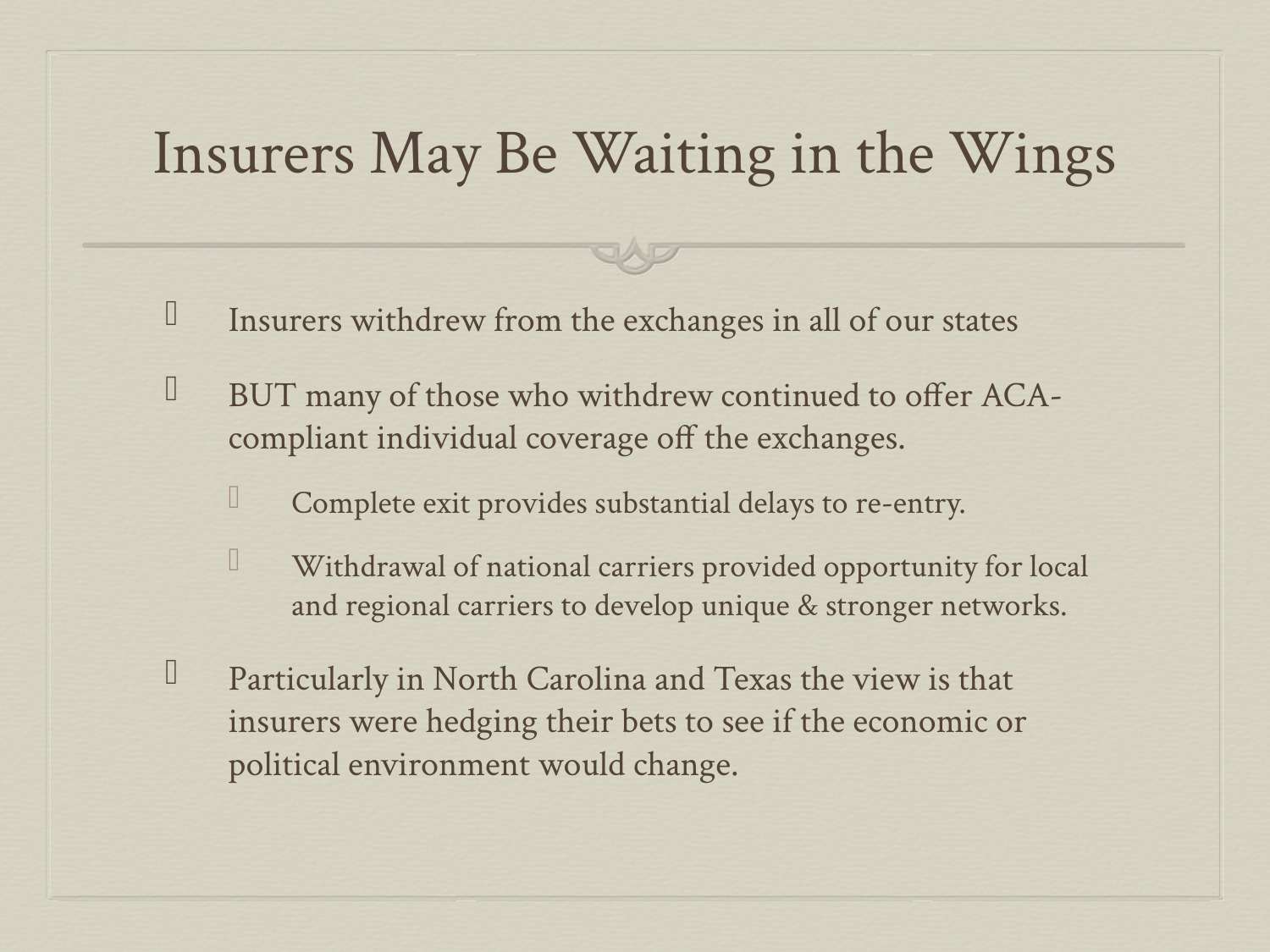

# Insurers May Be Waiting in the Wings
Insurers withdrew from the exchanges in all of our states
BUT many of those who withdrew continued to offer ACA-compliant individual coverage off the exchanges.
Complete exit provides substantial delays to re-entry.
Withdrawal of national carriers provided opportunity for local and regional carriers to develop unique & stronger networks.
Particularly in North Carolina and Texas the view is that insurers were hedging their bets to see if the economic or political environment would change.